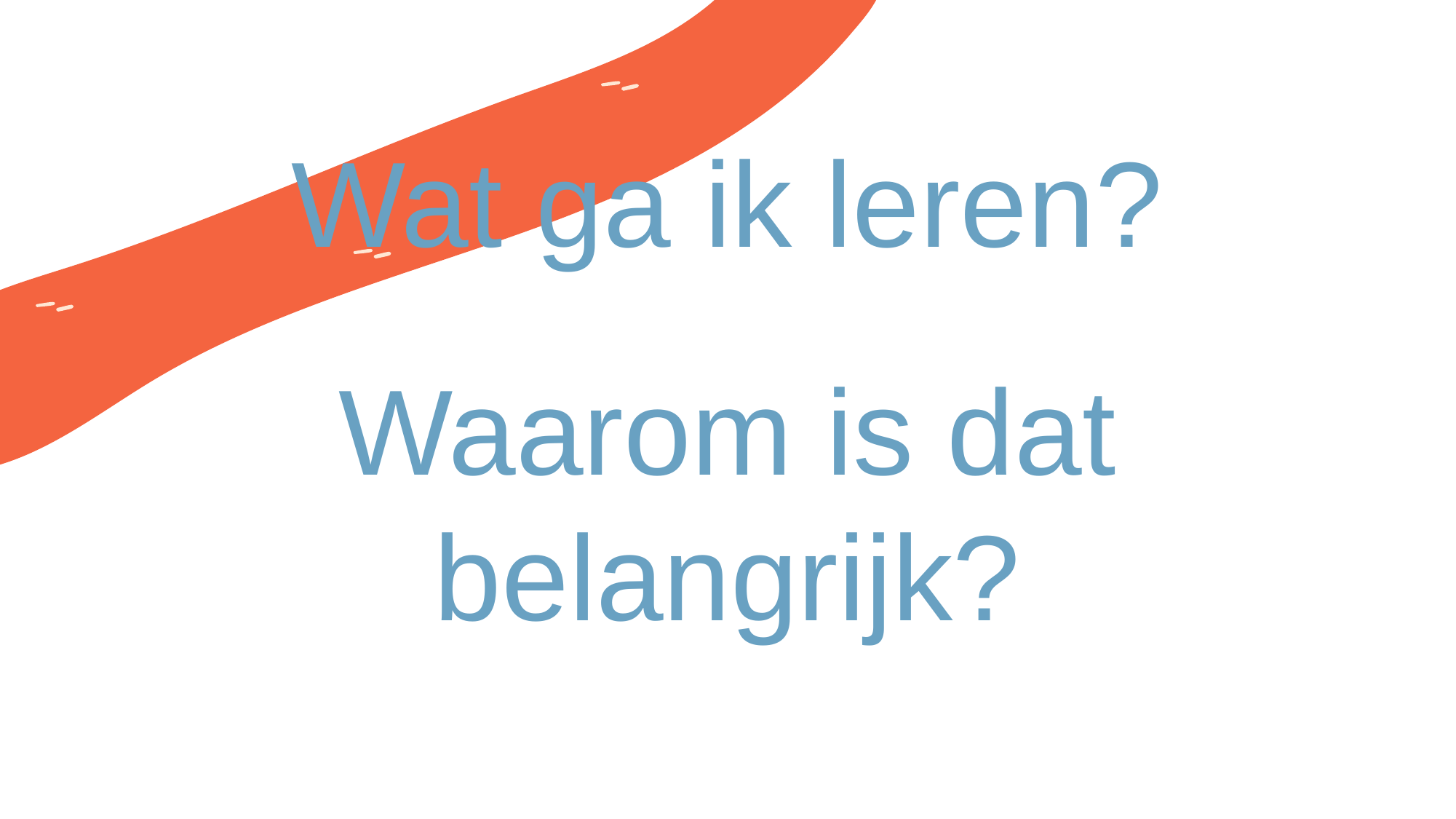

# Wat ga ik leren?
Waarom is dat belangrijk?